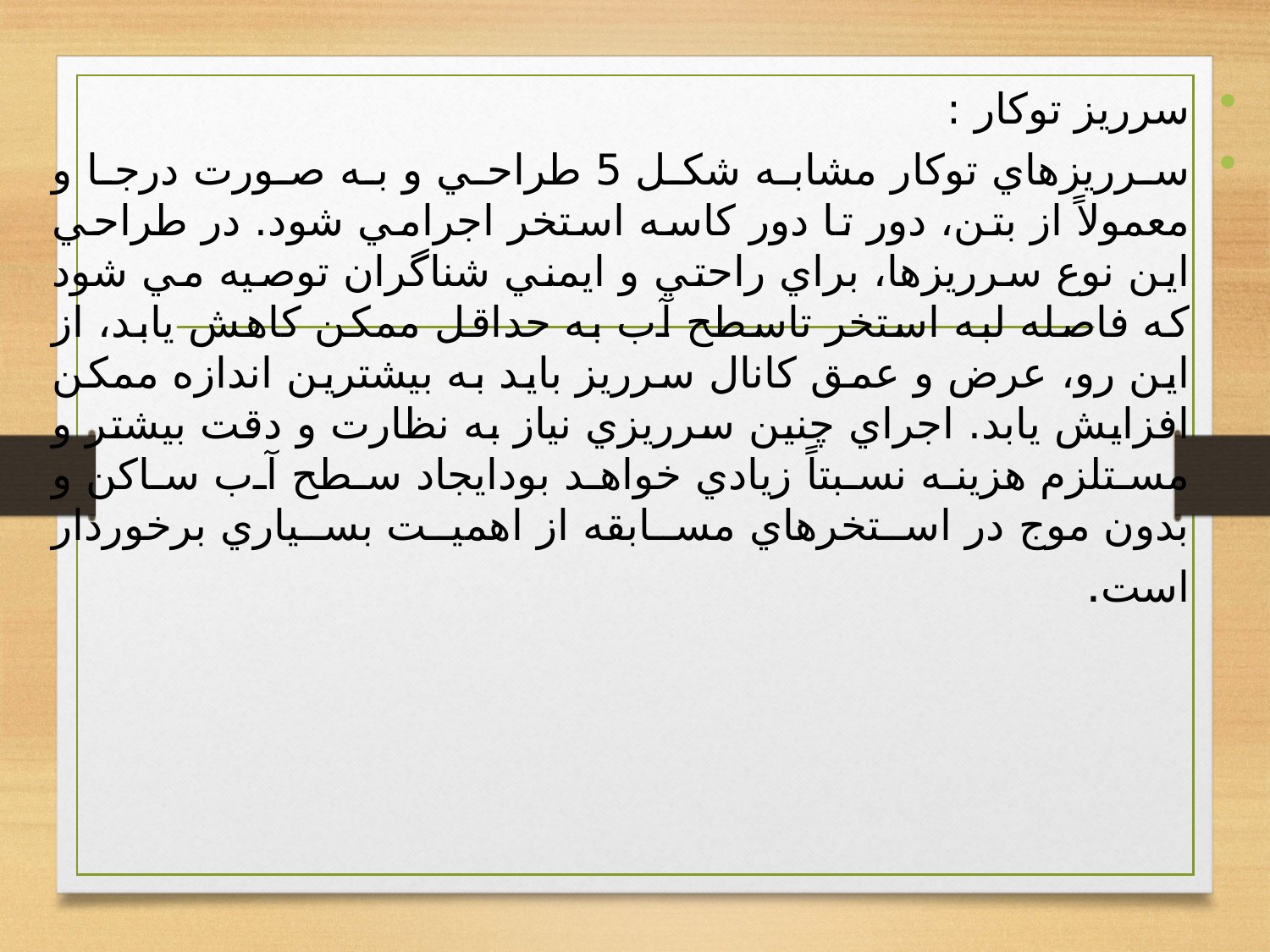

سرريز توكار :
سرريزهاي توكار مشابه شكل 5 طراحي و به صورت درجا و معمولاً از بتن، دور تا دور كاسه استخر اجرامي شود. در طراحي اين نوع سرريزها، براي راحتي و ايمني شناگران توصيه مي شود كه فاصله لبه استخر تاسطح آب به حداقل ممكن كاهش يابد، از اين رو، عرض و عمق كانال سرريز بايد به بيشترين اندازه ممكن افزايش يابد. اجراي چنين سرريزي نياز به نظارت و دقت بيشتر و مستلزم هزينه نسبتاً زيادي خواهد بودايجاد سطح آب ساكن و بدون موج در استخرهاي مسابقه از اهميت بسياري برخوردار است.